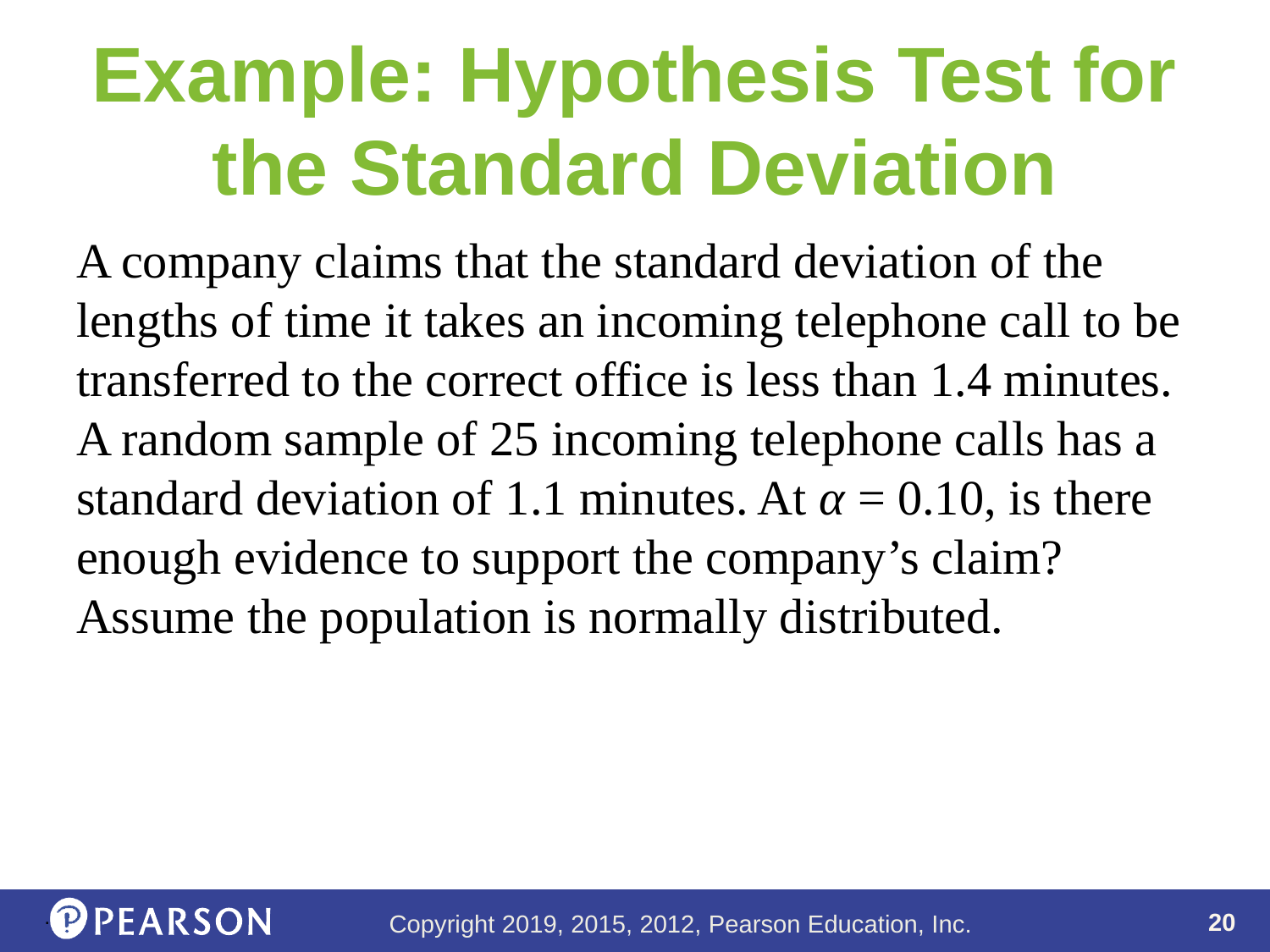

# Example: Hypothesis Test for the Standard Deviation
A company claims that the standard deviation of the lengths of time it takes an incoming telephone call to be transferred to the correct office is less than 1.4 minutes. A random sample of 25 incoming telephone calls has a standard deviation of 1.1 minutes. At α = 0.10, is there enough evidence to support the company’s claim? Assume the population is normally distributed.
.